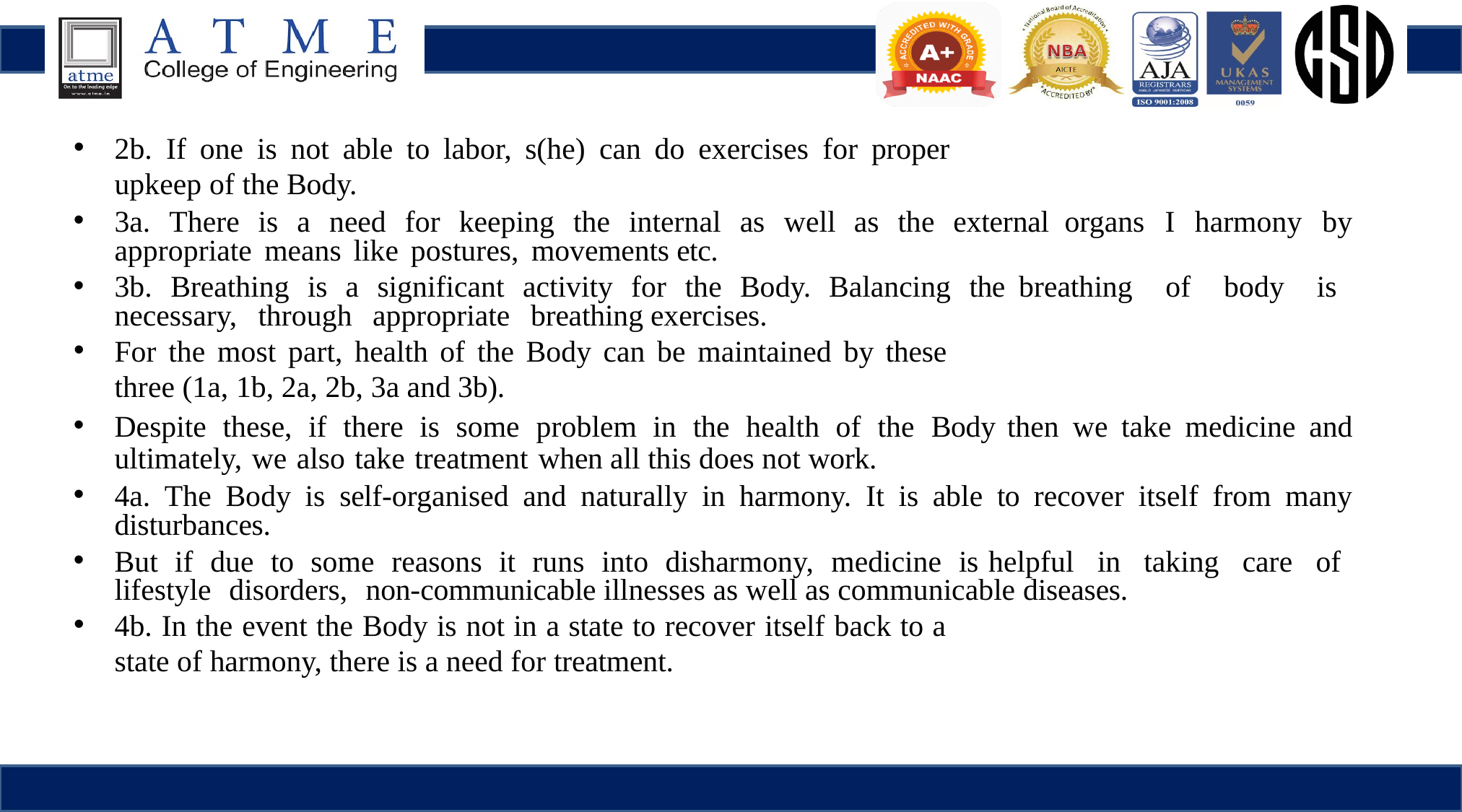

2b. If one is not able to labor, s(he) can do exercises for proper
upkeep of the Body.
3a. There is a need for keeping the internal as well as the external organs I harmony by appropriate means like postures, movements etc.
3b. Breathing is a significant activity for the Body. Balancing the breathing  of  body  is  necessary,  through  appropriate  breathing exercises.
For the most part, health of the Body can be maintained by these
three (1a, 1b, 2a, 2b, 3a and 3b).
Despite these, if there is some problem in the health of the Body then we take medicine and ultimately, we also take treatment when all this does not work.
4a. The Body is self-organised and naturally in harmony. It is able to recover itself from many disturbances.
But if due to some reasons it runs into disharmony, medicine is helpful  in  taking  care  of  lifestyle  disorders,  non-communicable illnesses as well as communicable diseases.
4b. In the event the Body is not in a state to recover itself back to a
state of harmony, there is a need for treatment.